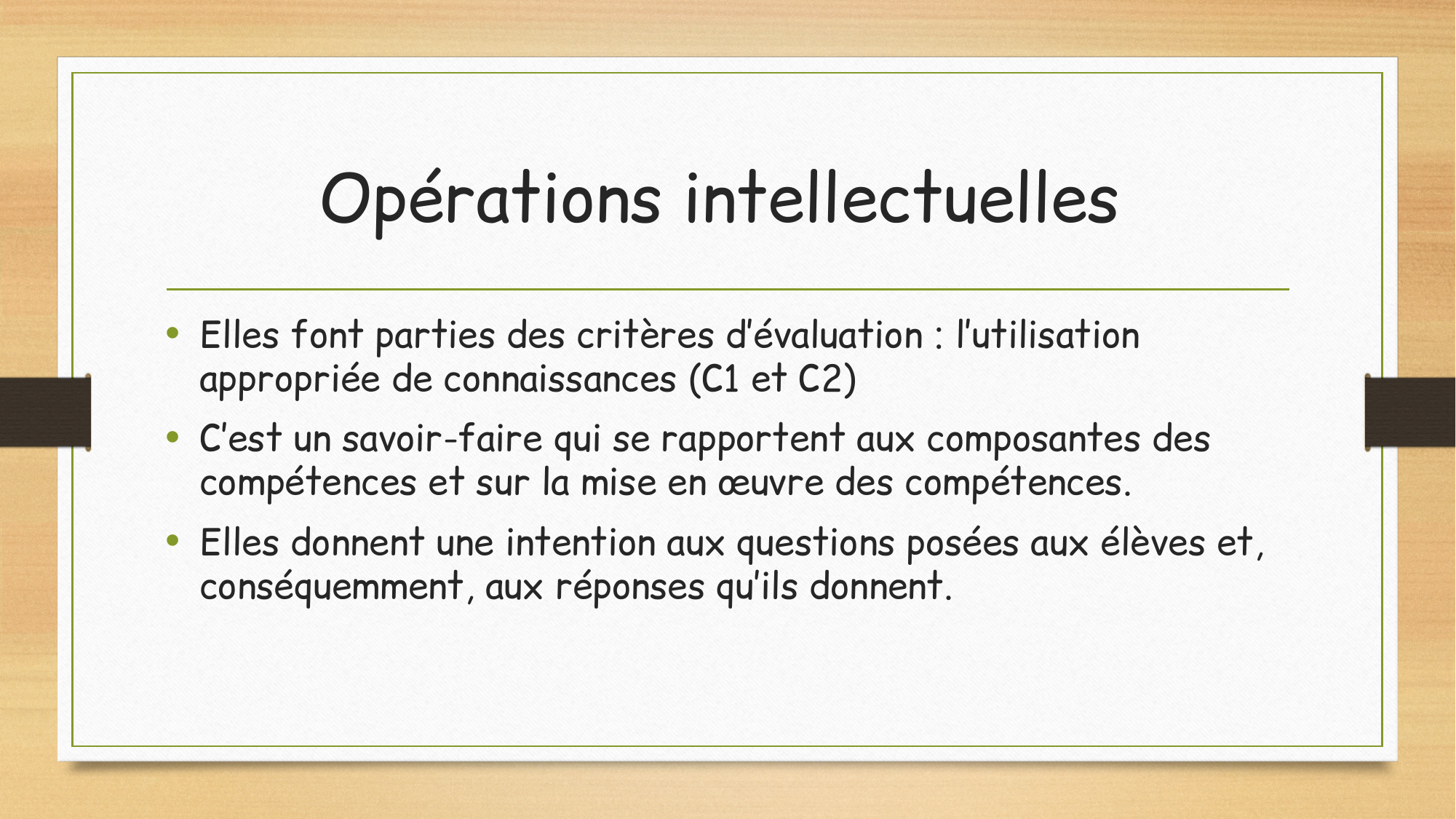

# Opérations intellectuelles
Elles font parties des critères d’évaluation : l’utilisation appropriée de connaissances (C1 et C2)
C’est un savoir-faire qui se rapportent aux composantes des compétences et sur la mise en œuvre des compétences.
Elles donnent une intention aux questions posées aux élèves et, conséquemment, aux réponses qu’ils donnent.